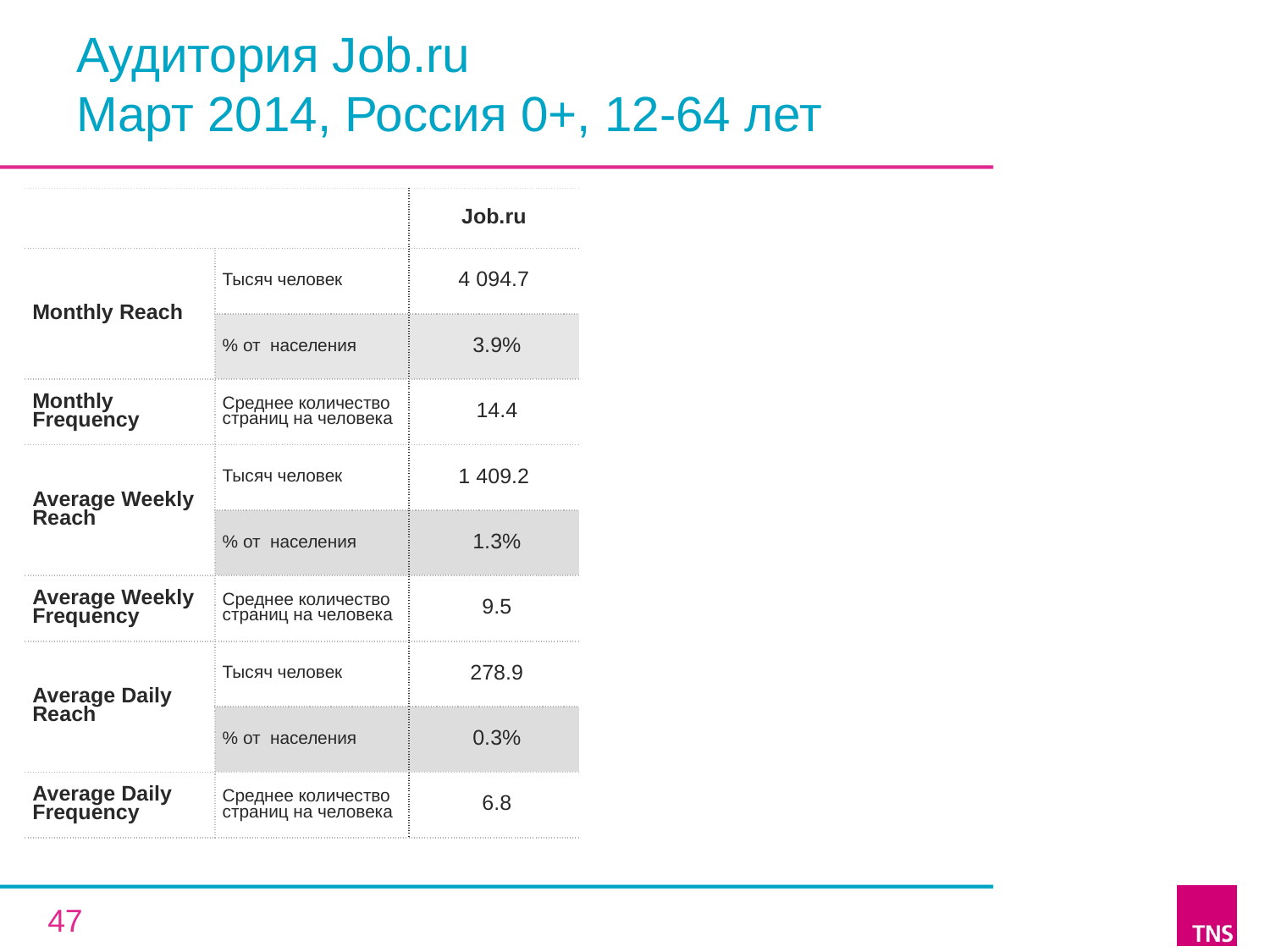

# Аудитория Job.ru Март 2014, Россия 0+, 12-64 лет
|  |  | Job.ru |
| --- | --- | --- |
| Monthly Reach | Тысяч человек | 4 094.7 |
|  | % от населения | 3.9% |
| Monthly Frequency | Среднее количество страниц на человека | 14.4 |
| Average Weekly Reach | Тысяч человек | 1 409.2 |
|  | % от населения | 1.3% |
| Average Weekly Frequency | Среднее количество страниц на человека | 9.5 |
| Average Daily Reach | Тысяч человек | 278.9 |
|  | % от населения | 0.3% |
| Average Daily Frequency | Среднее количество страниц на человека | 6.8 |

47